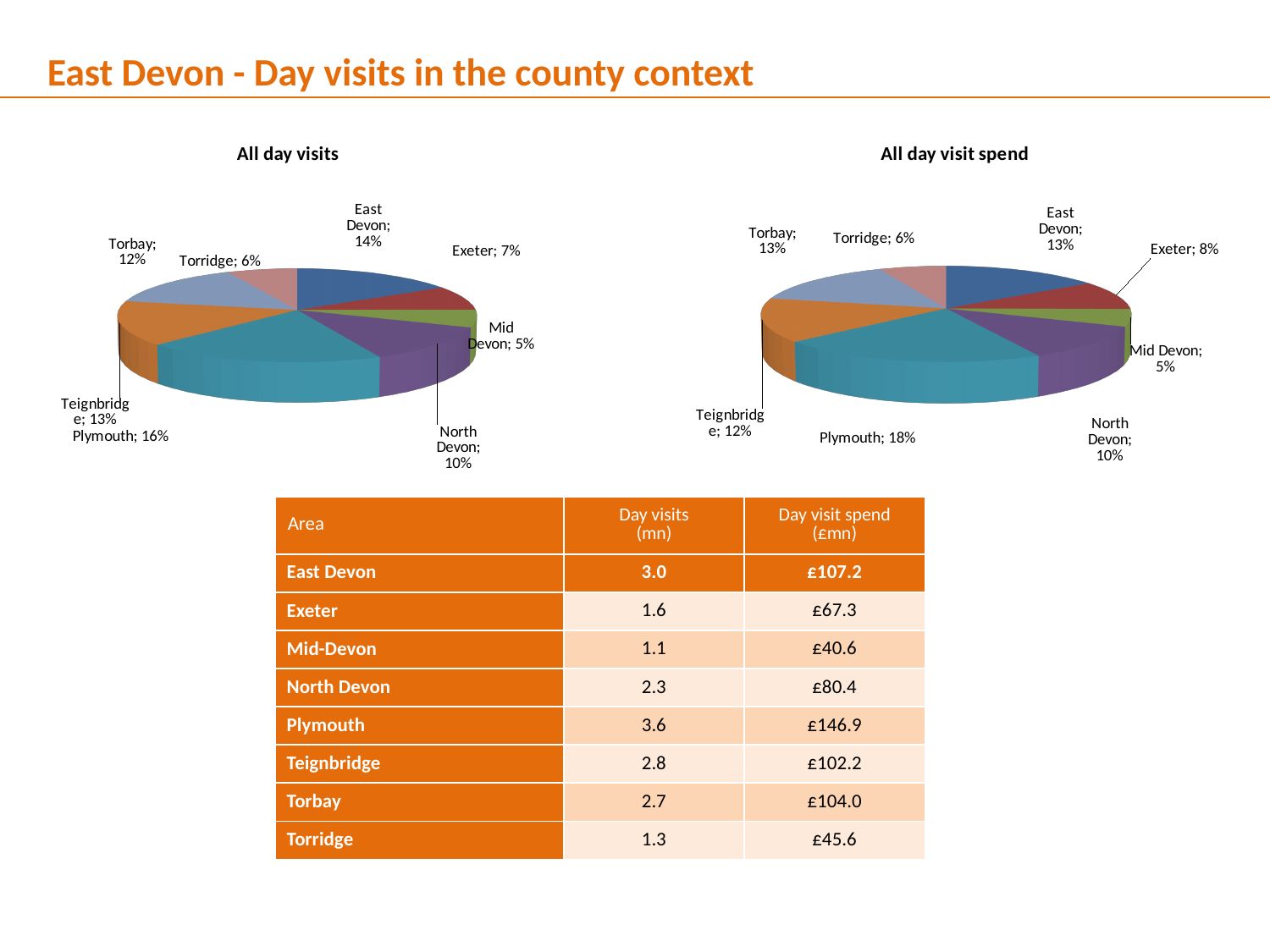

East Devon - Day visits in the county context

[unsupported chart]

[unsupported chart]

| Area | Day visits (mn) | Day visit spend (£mn) |
| --- | --- | --- |
| East Devon | 3.0 | £107.2 |
| Exeter | 1.6 | £67.3 |
| Mid-Devon | 1.1 | £40.6 |
| North Devon | 2.3 | £80.4 |
| Plymouth | 3.6 | £146.9 |
| Teignbridge | 2.8 | £102.2 |
| Torbay | 2.7 | £104.0 |
| Torridge | 1.3 | £45.6 |